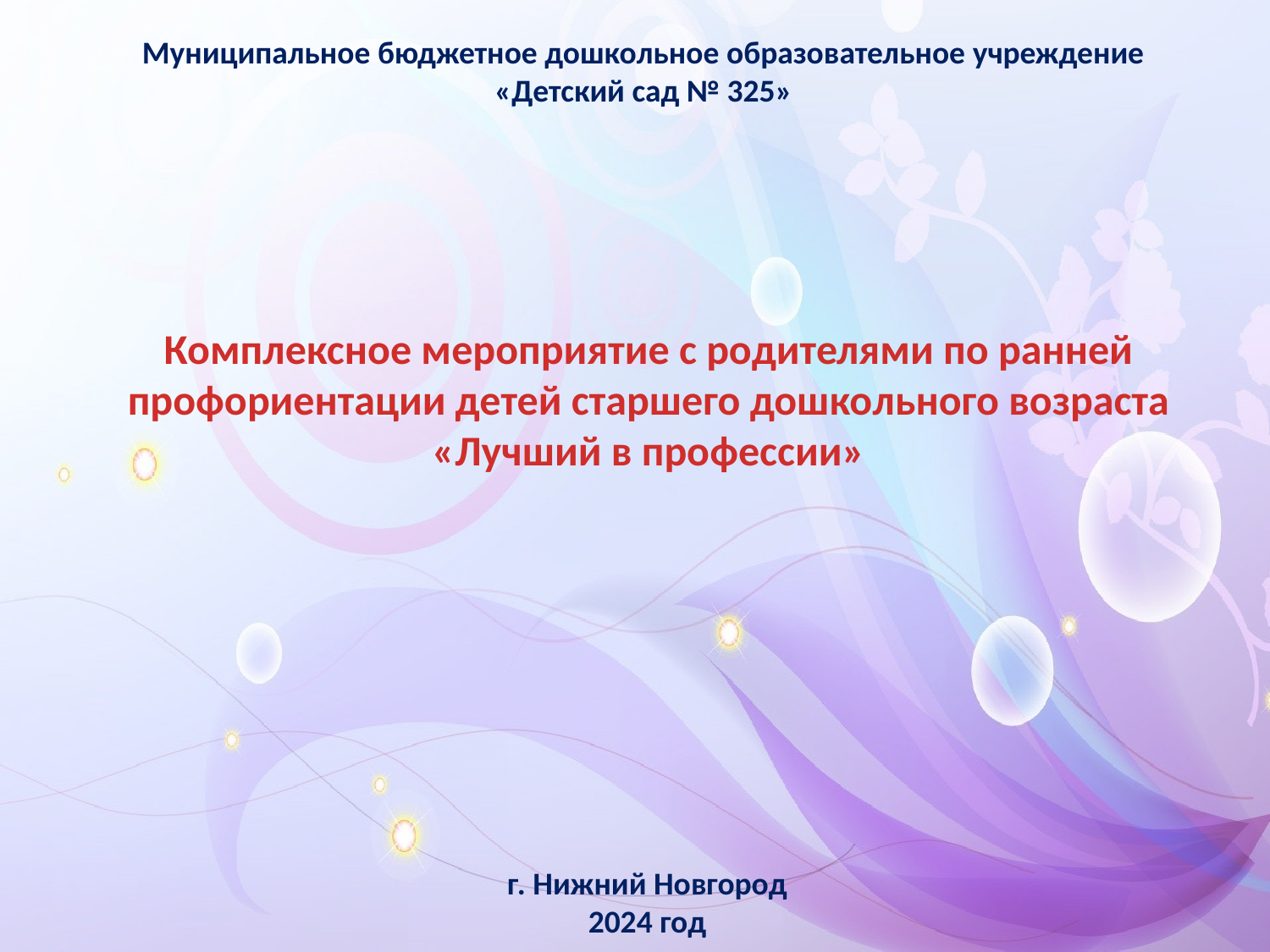

Муниципальное бюджетное дошкольное образовательное учреждение
«Детский сад № 325»
Комплексное мероприятие с родителями по ранней профориентации детей старшего дошкольного возраста
«Лучший в профессии»
г. Нижний Новгород
2024 год